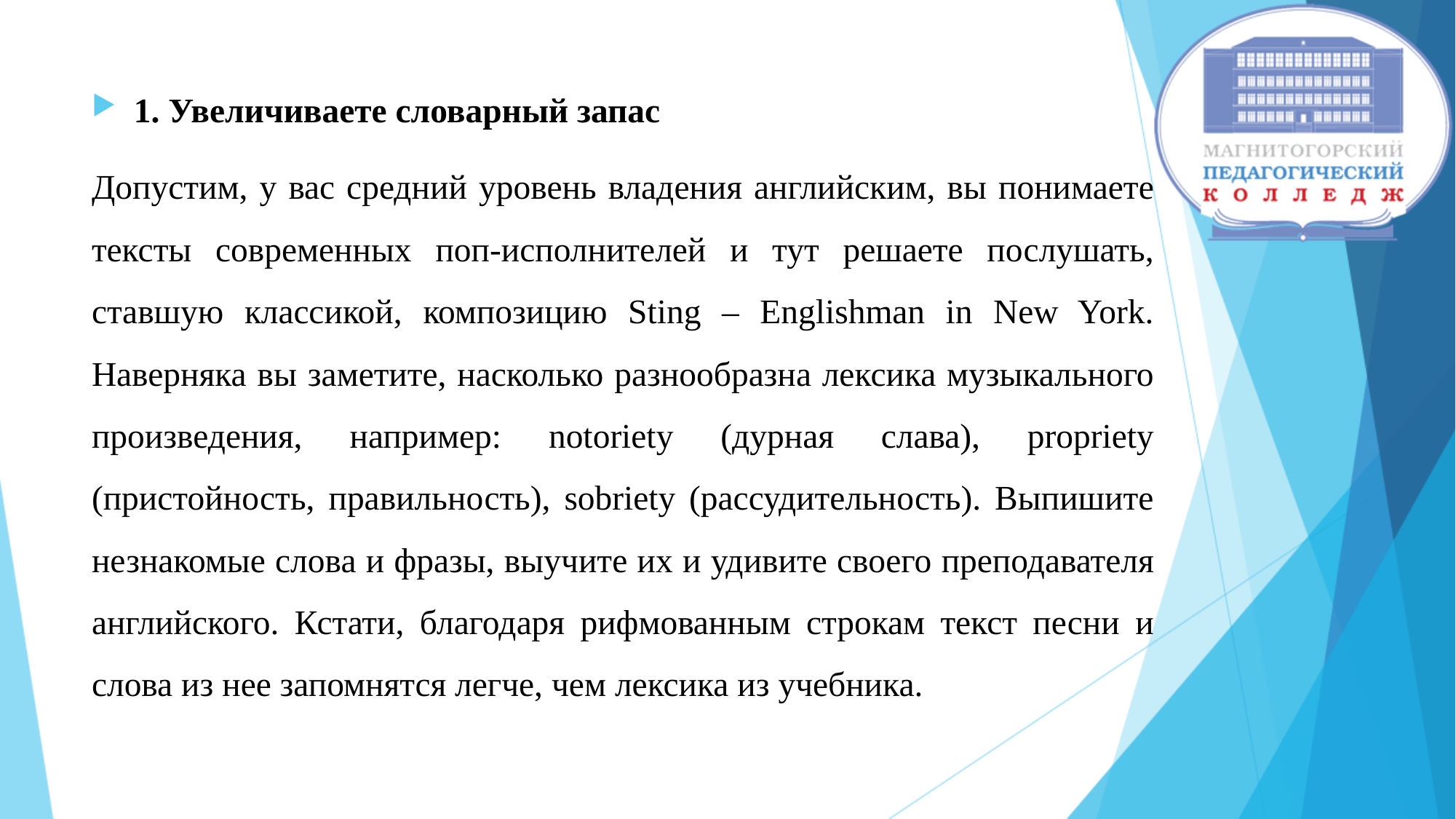

1. Увеличиваете словарный запас
Допустим, у вас средний уровень владения английским, вы понимаете тексты современных поп-исполнителей и тут решаете послушать, ставшую классикой, композицию Sting – Englishman in New York. Наверняка вы заметите, насколько разнообразна лексика музыкального произведения, например: notoriety (дурная слава), propriety (пристойность, правильность), sobriety (рассудительность). Выпишите незнакомые слова и фразы, выучите их и удивите своего преподавателя английского. Кстати, благодаря рифмованным строкам текст песни и слова из нее запомнятся легче, чем лексика из учебника.